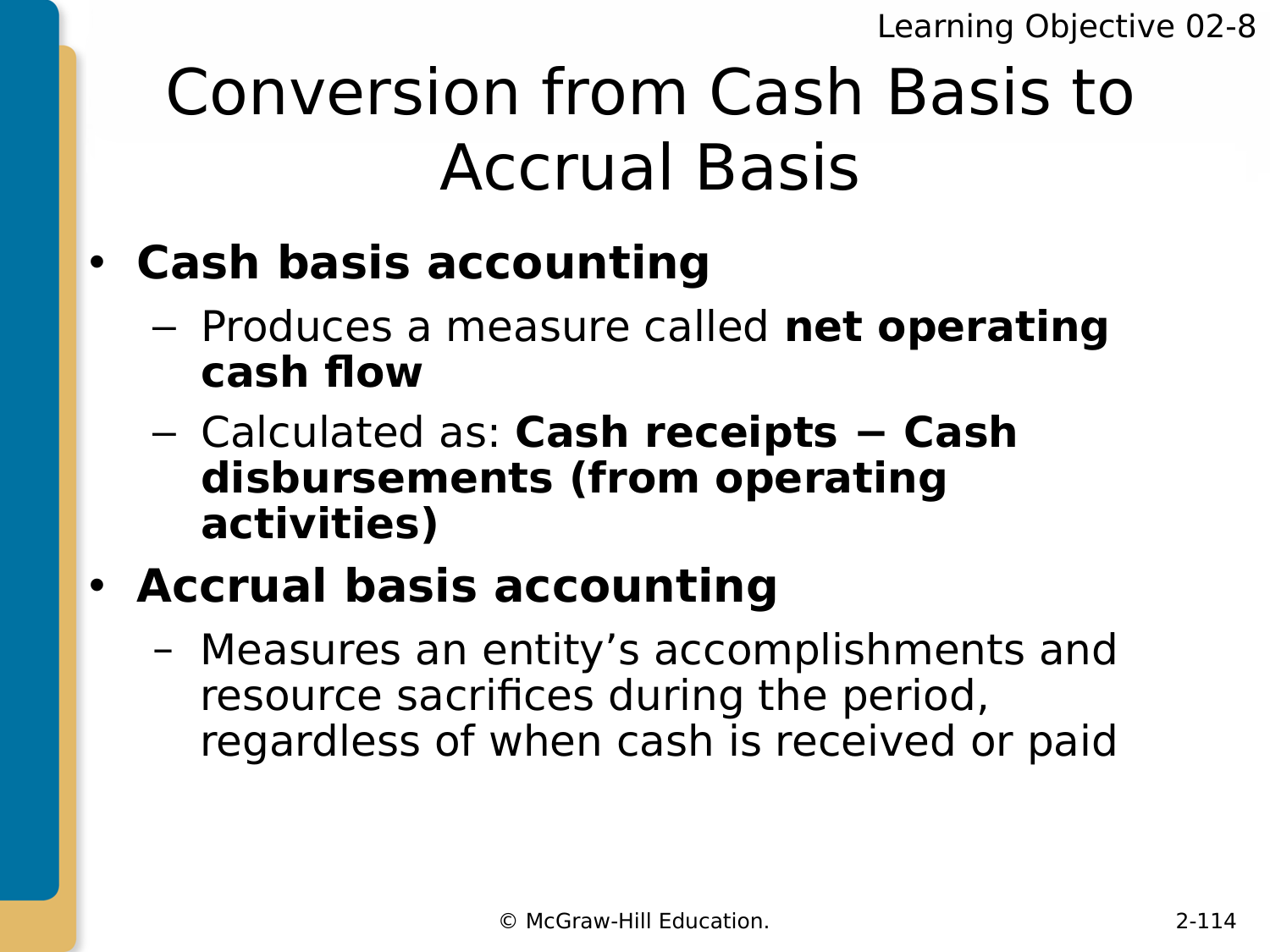

Learning Objective 02-8
# Conversion from Cash Basis to Accrual Basis
Cash basis accounting
Produces a measure called net operating cash flow
Calculated as: Cash receipts − Cash disbursements (from operating activities)
Accrual basis accounting
Measures an entity’s accomplishments and resource sacrifices during the period, regardless of when cash is received or paid